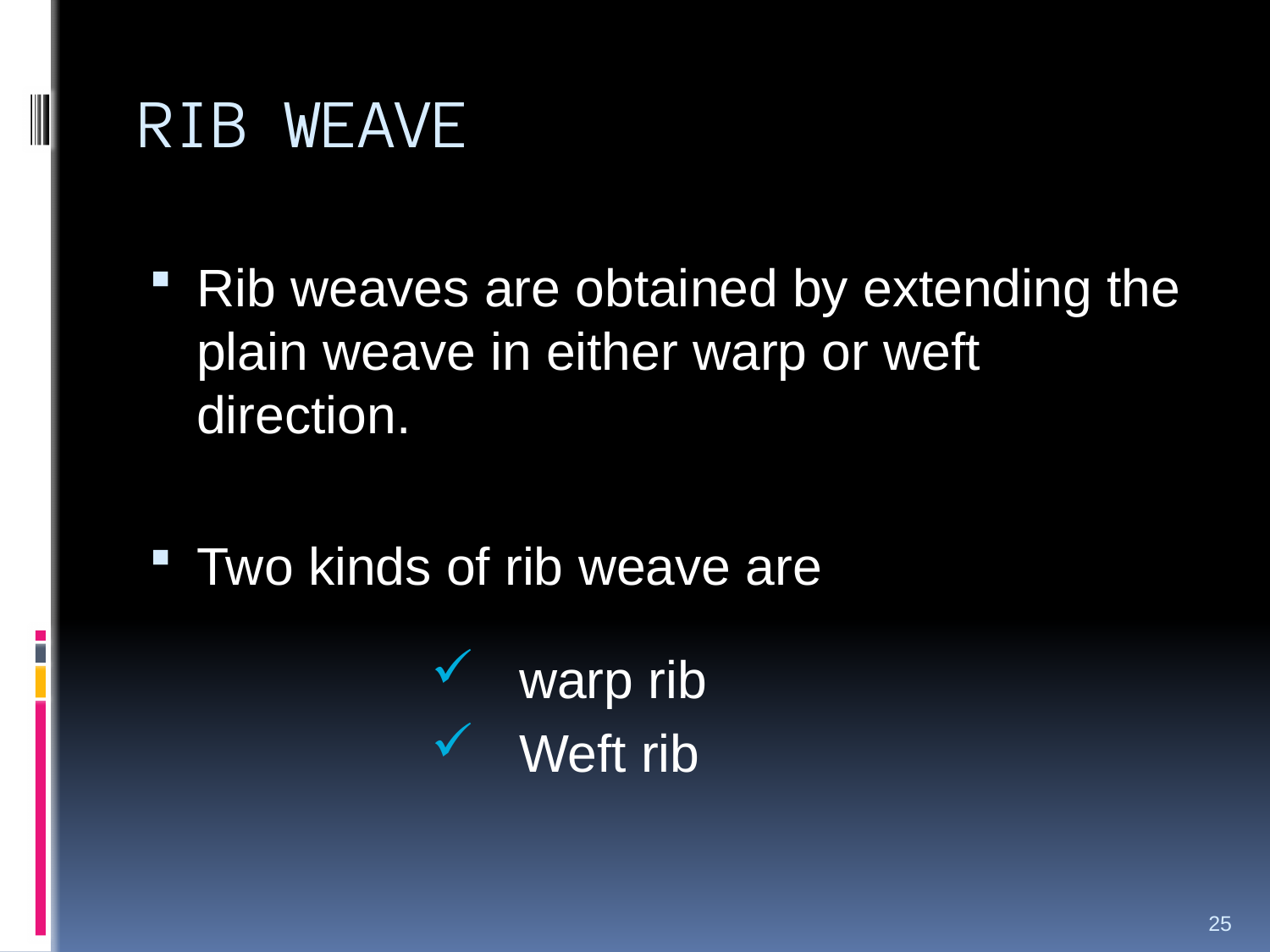

# RIB WEAVE
Rib weaves are obtained by extending the plain weave in either warp or weft direction.

Two kinds of rib weave are

   warp rib
   Weft rib
25